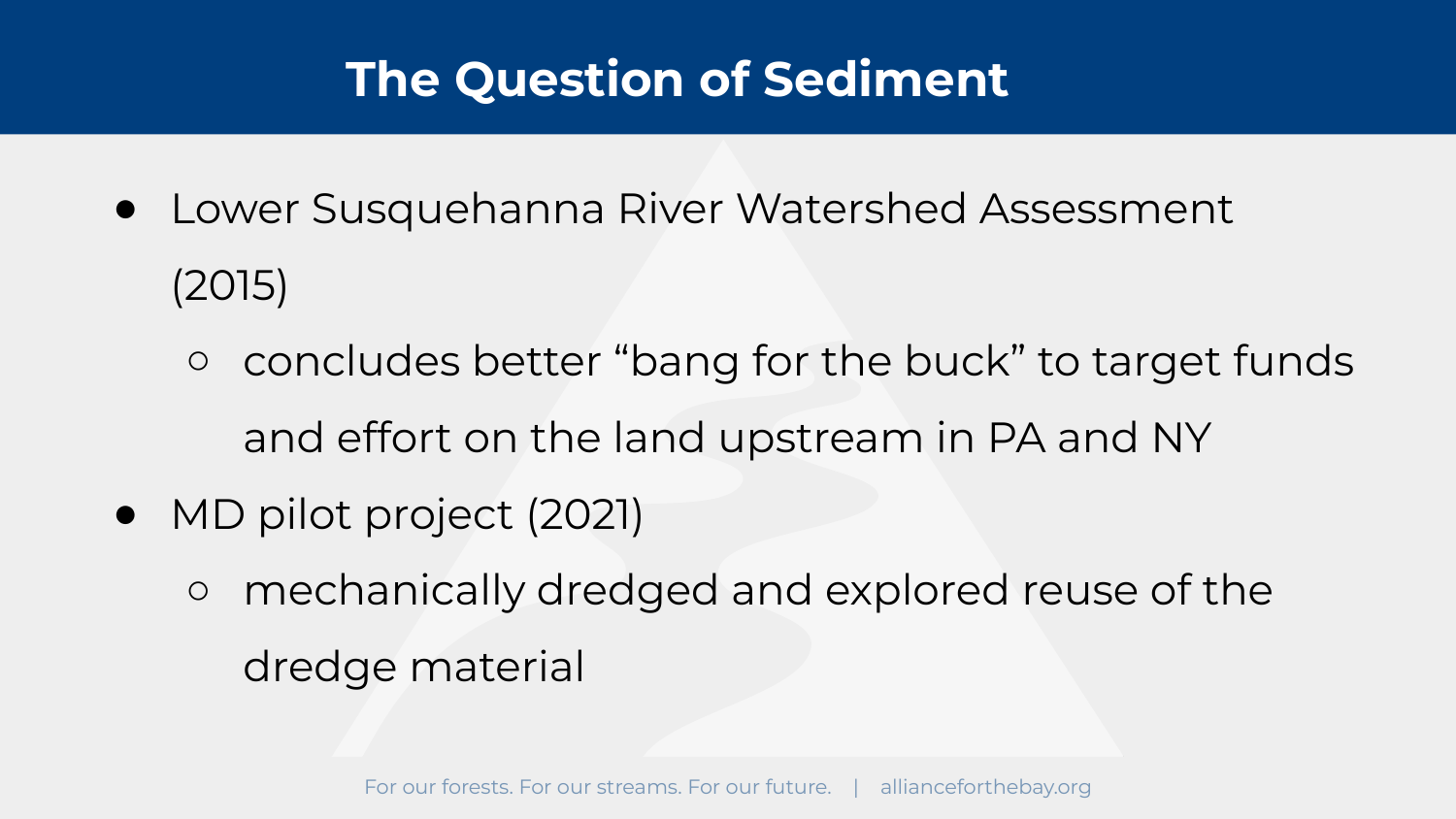

The Question of Sediment

Lower Susquehanna River Watershed Assessment (2015)
concludes better “bang for the buck” to target funds and effort on the land upstream in PA and NY
MD pilot project (2021)
mechanically dredged and explored reuse of the dredge material